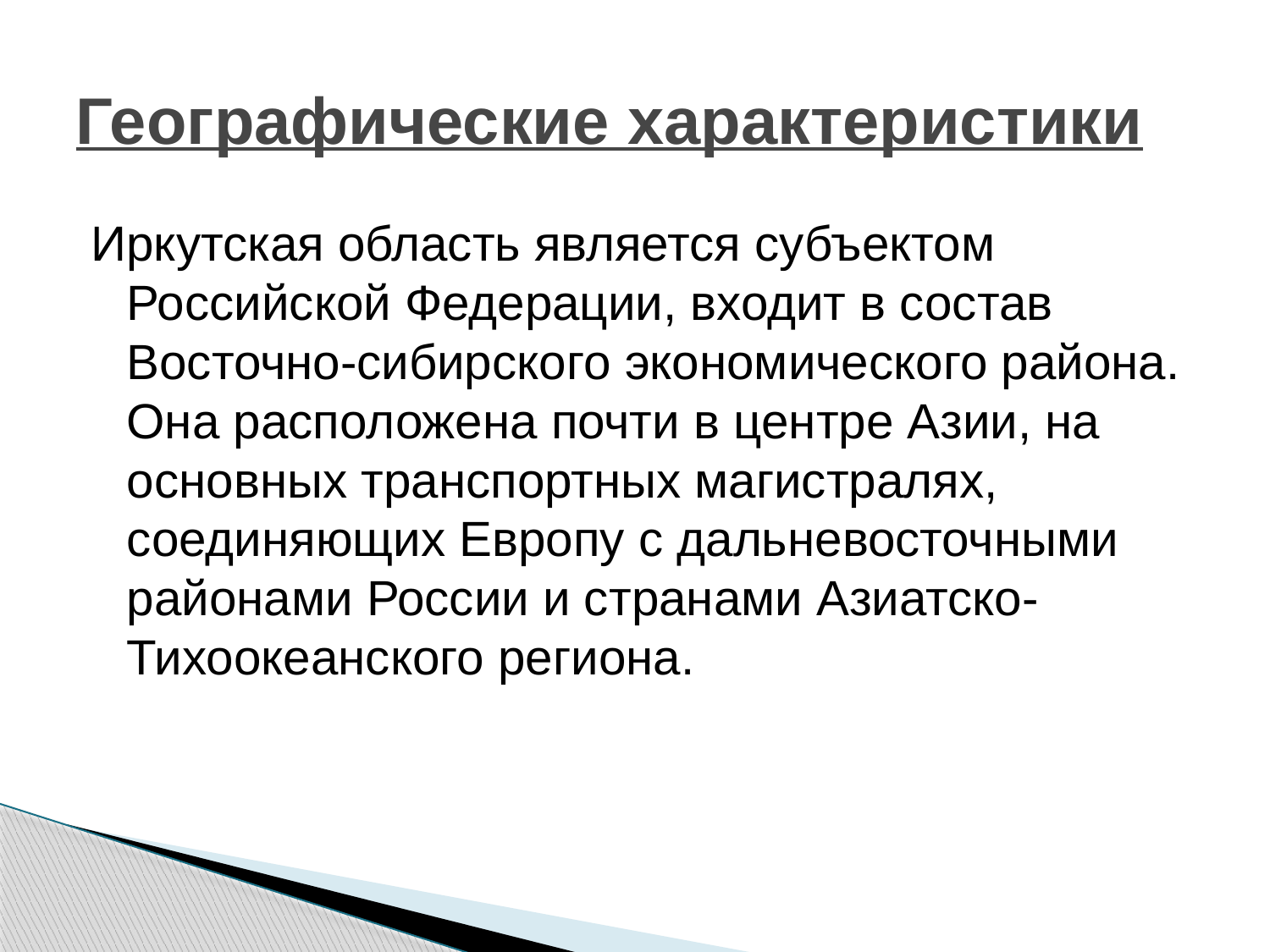

# Географические характеристики
Иркутская область является субъектом Российской Федерации, входит в состав Восточно-сибирского экономического района. Она расположена почти в центре Азии, на основных транспортных магистралях, соединяющих Европу с дальневосточными районами России и странами Азиатско-Тихоокеанского региона.